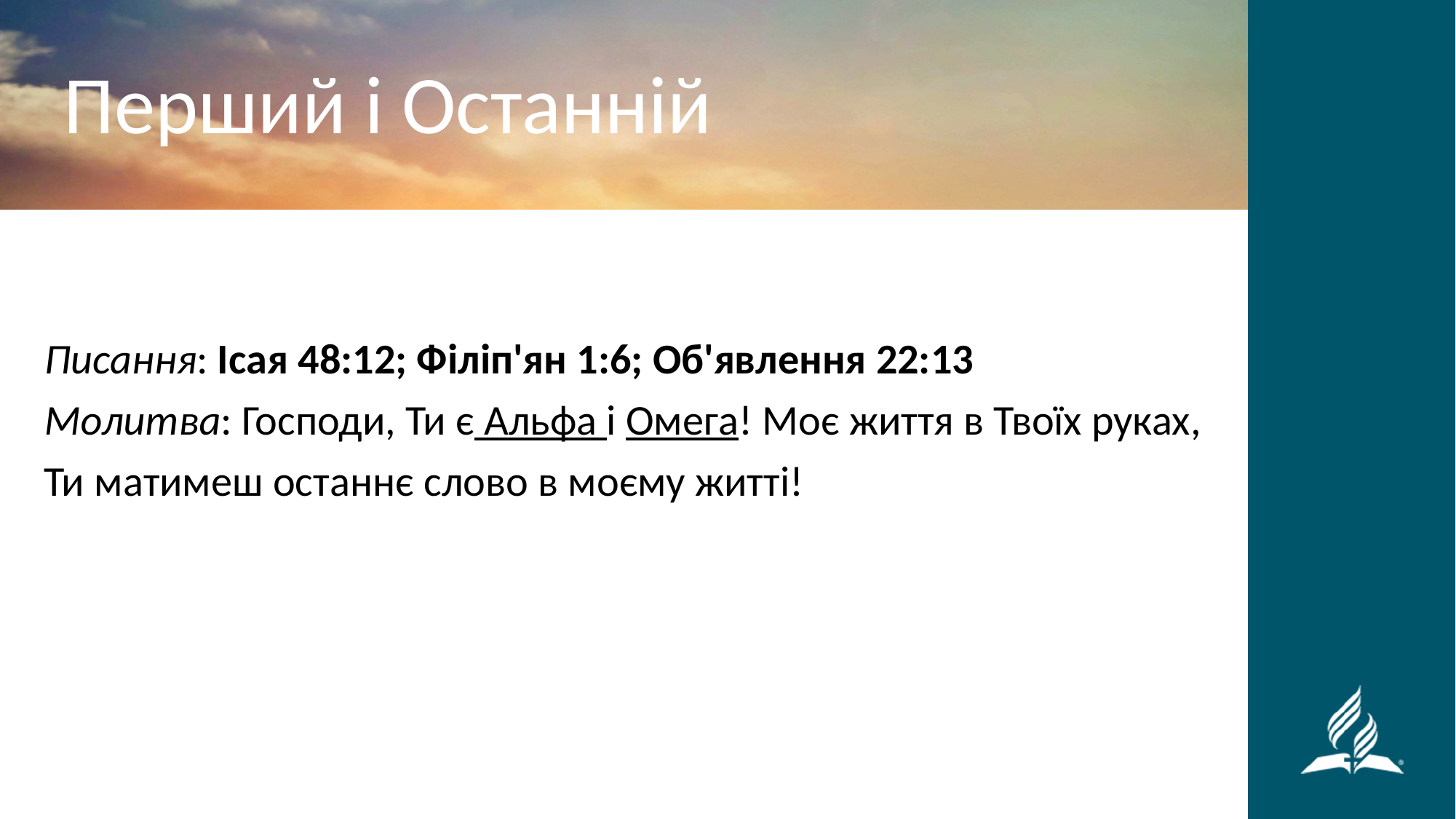

Перший і Останній

Писання: Ісая 48:12; Філіп'ян 1:6; Об'явлення 22:13
Молитва: Господи, Ти є Альфа і Омега! Моє життя в Твоїх руках,
Ти матимеш останнє слово в моєму житті!